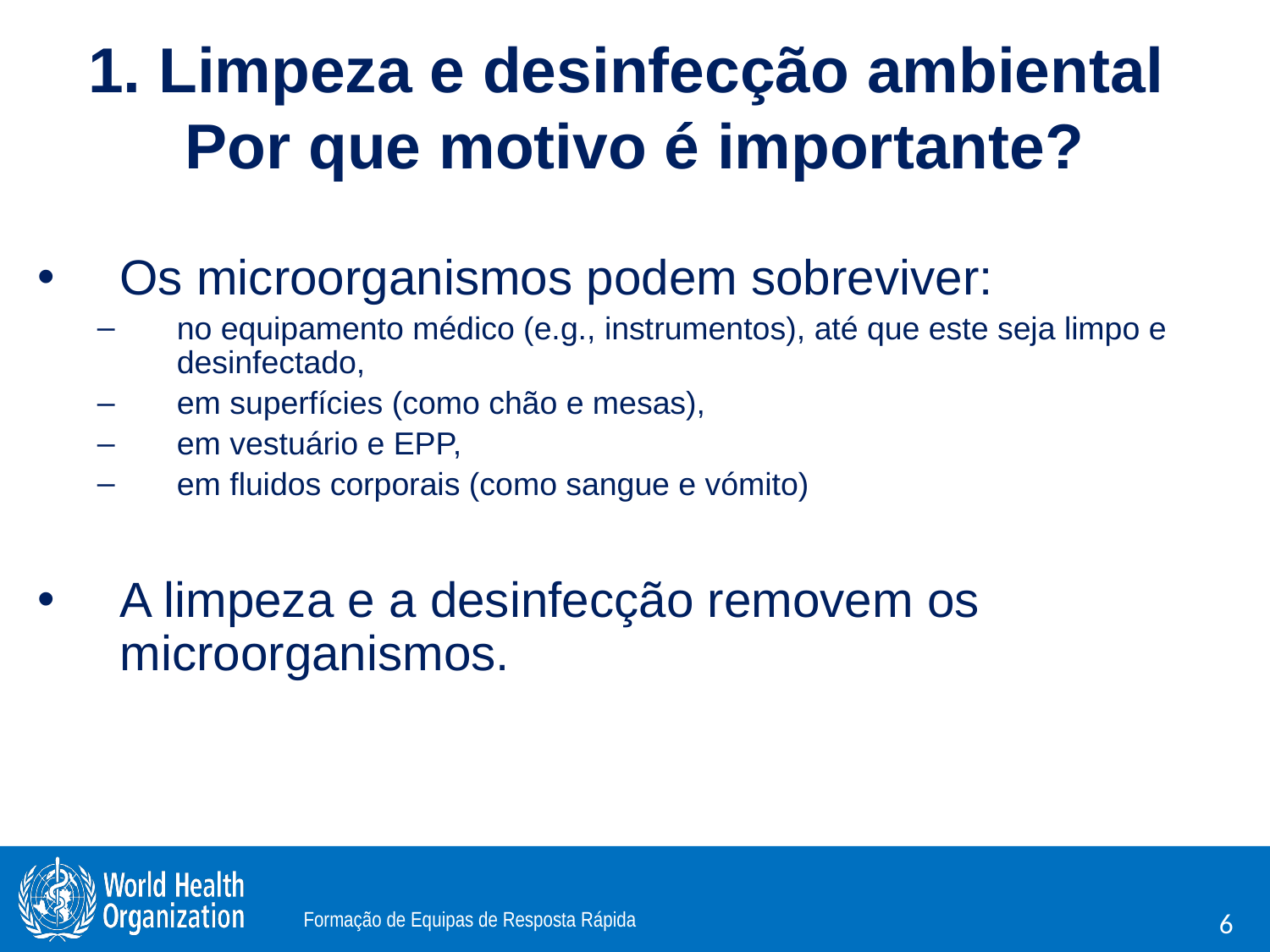

# 1. Limpeza e desinfecção ambiental Por que motivo é importante?
Os microorganismos podem sobreviver:
no equipamento médico (e.g., instrumentos), até que este seja limpo e desinfectado,
em superfícies (como chão e mesas),
em vestuário e EPP,
em fluidos corporais (como sangue e vómito)

A limpeza e a desinfecção removem os microorganismos.